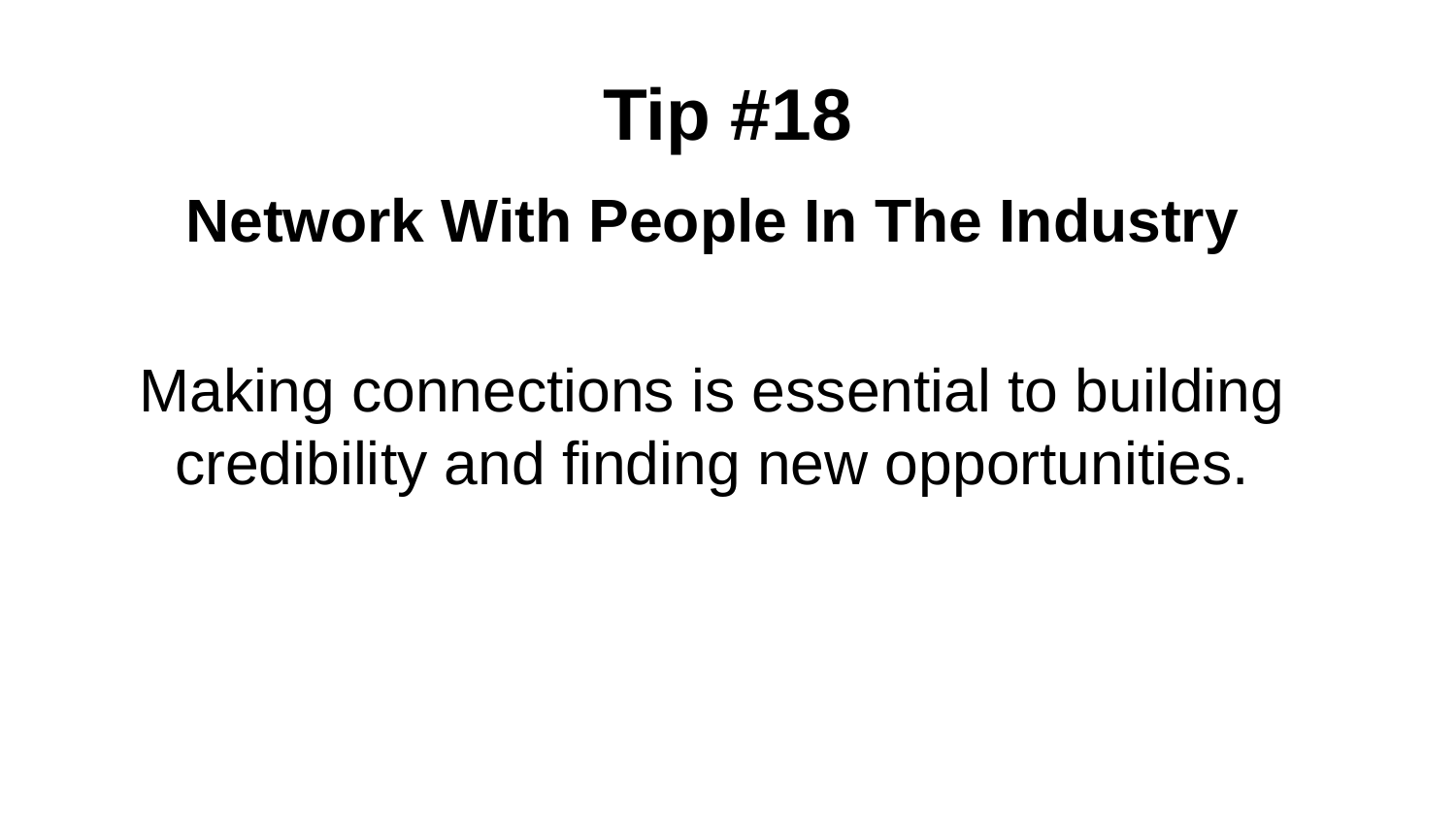

# Tip #18

Network With People In The Industry

Making connections is essential to building credibility and finding new opportunities.